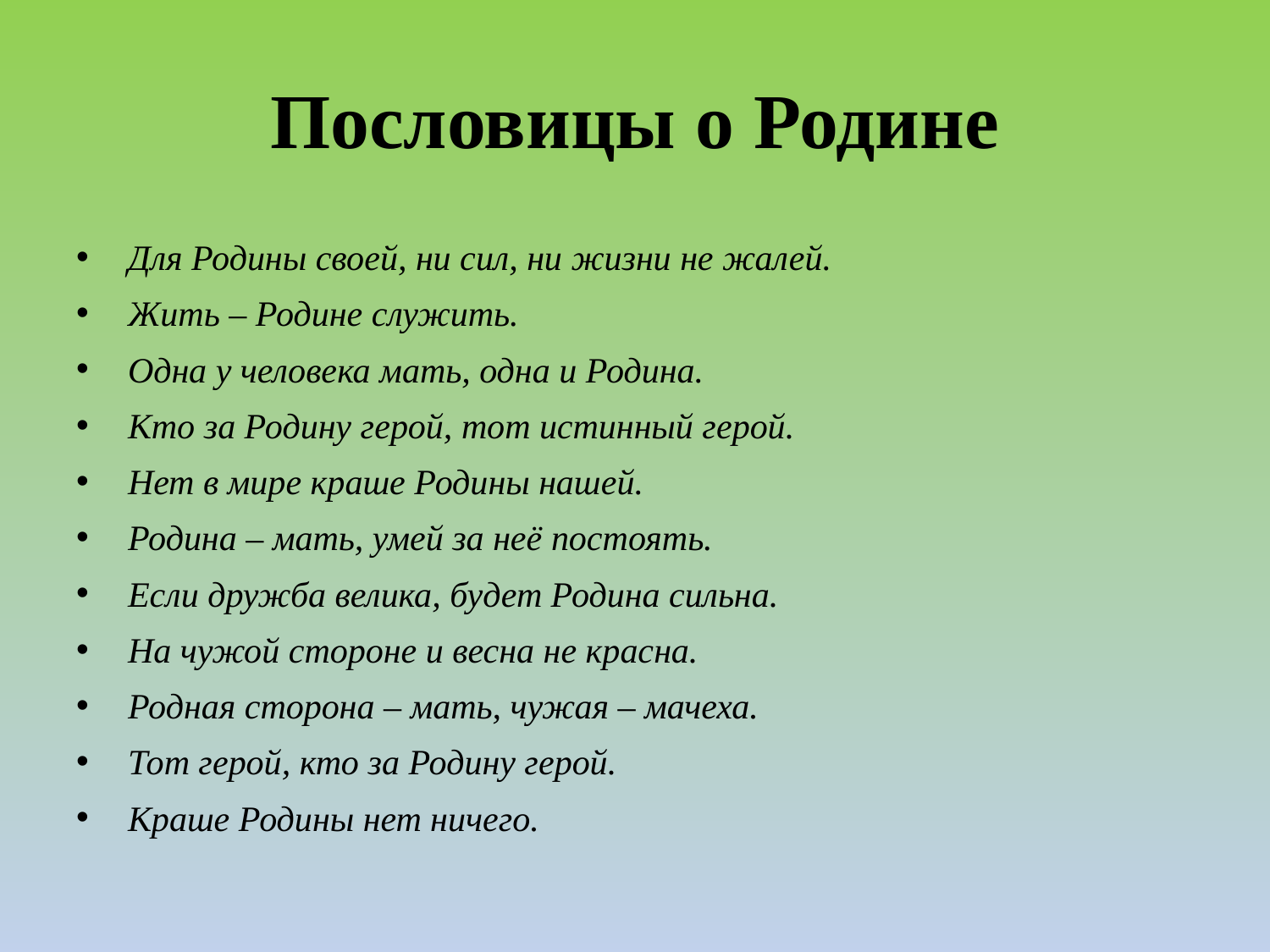

# Пословицы о Родине
 Для Родины своей, ни сил, ни жизни не жалей.
 Жить – Родине служить.
 Одна у человека мать, одна и Родина.
 Кто за Родину герой, тот истинный герой.
 Нет в мире краше Родины нашей.
 Родина – мать, умей за неё постоять.
 Если дружба велика, будет Родина сильна.
 На чужой стороне и весна не красна.
 Родная сторона – мать, чужая – мачеха.
 Тот герой, кто за Родину герой.
 Краше Родины нет ничего.